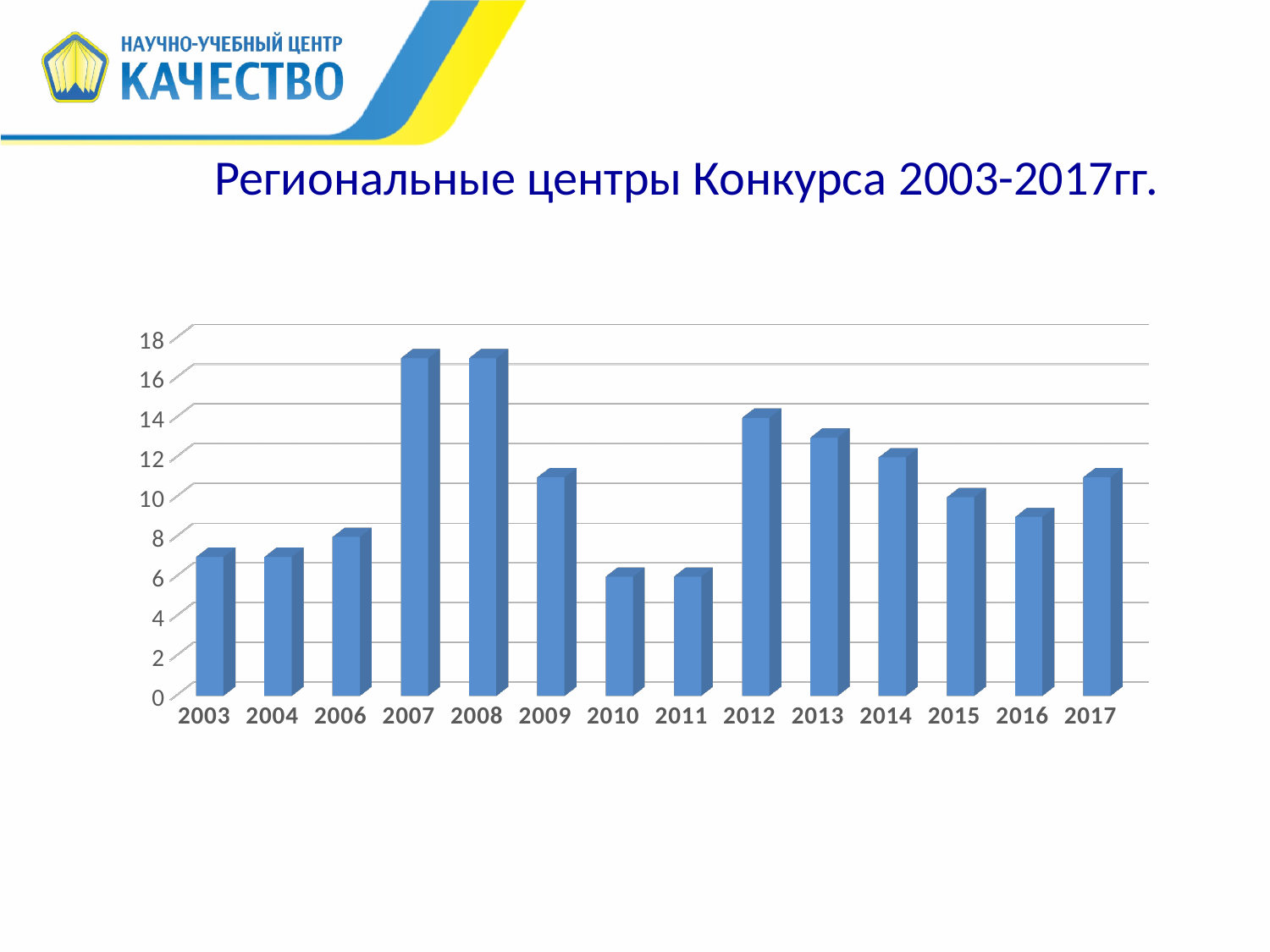

# Региональные центры Конкурса 2003-2017гг.

[unsupported chart]